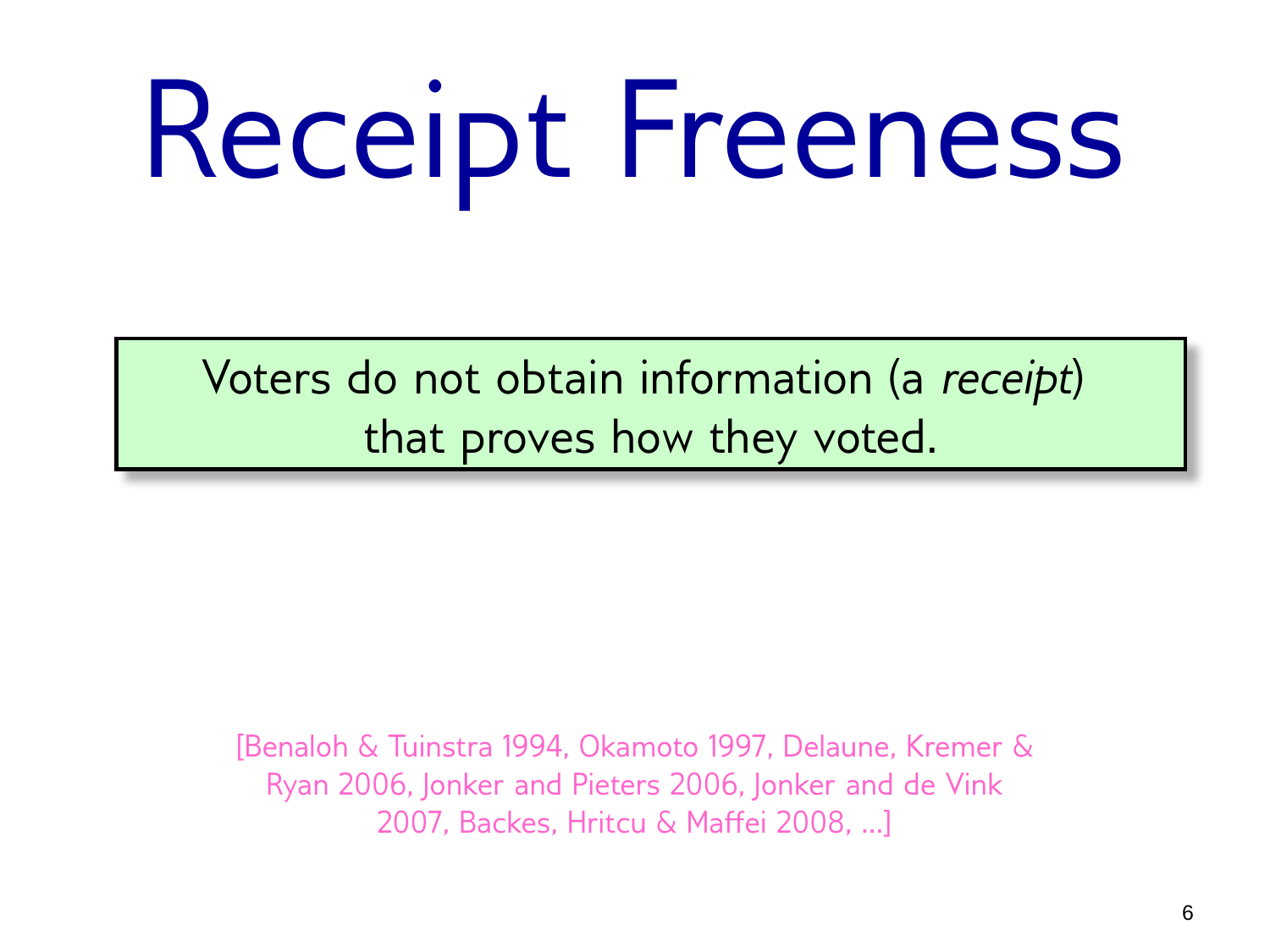

# Receipt Freeness
.
Voters do not obtain information (a receipt)
that proves how they voted.
[Benaloh & Tuinstra 1994, Okamoto 1997, Delaune, Kremer & Ryan 2006, Jonker and Pieters 2006, Jonker and de Vink 2007, Backes, Hritcu & Maffei 2008, …]
6